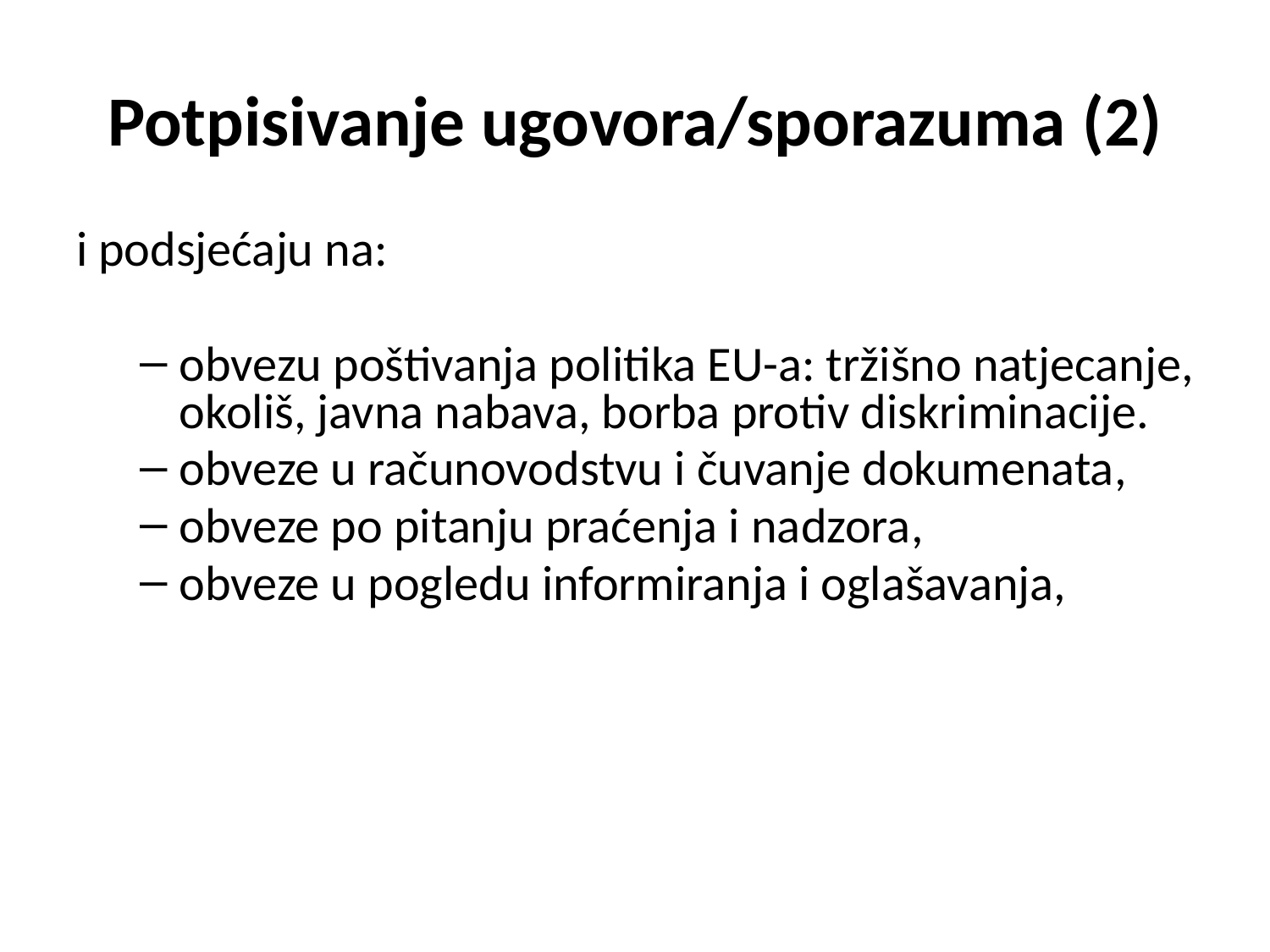

# Potpisivanje ugovora/sporazuma (2)
i podsjećaju na:

obvezu poštivanja politika EU-a: tržišno natjecanje, okoliš, javna nabava, borba protiv diskriminacije.
obveze u računovodstvu i čuvanje dokumenata,
obveze po pitanju praćenja i nadzora,
obveze u pogledu informiranja i oglašavanja,